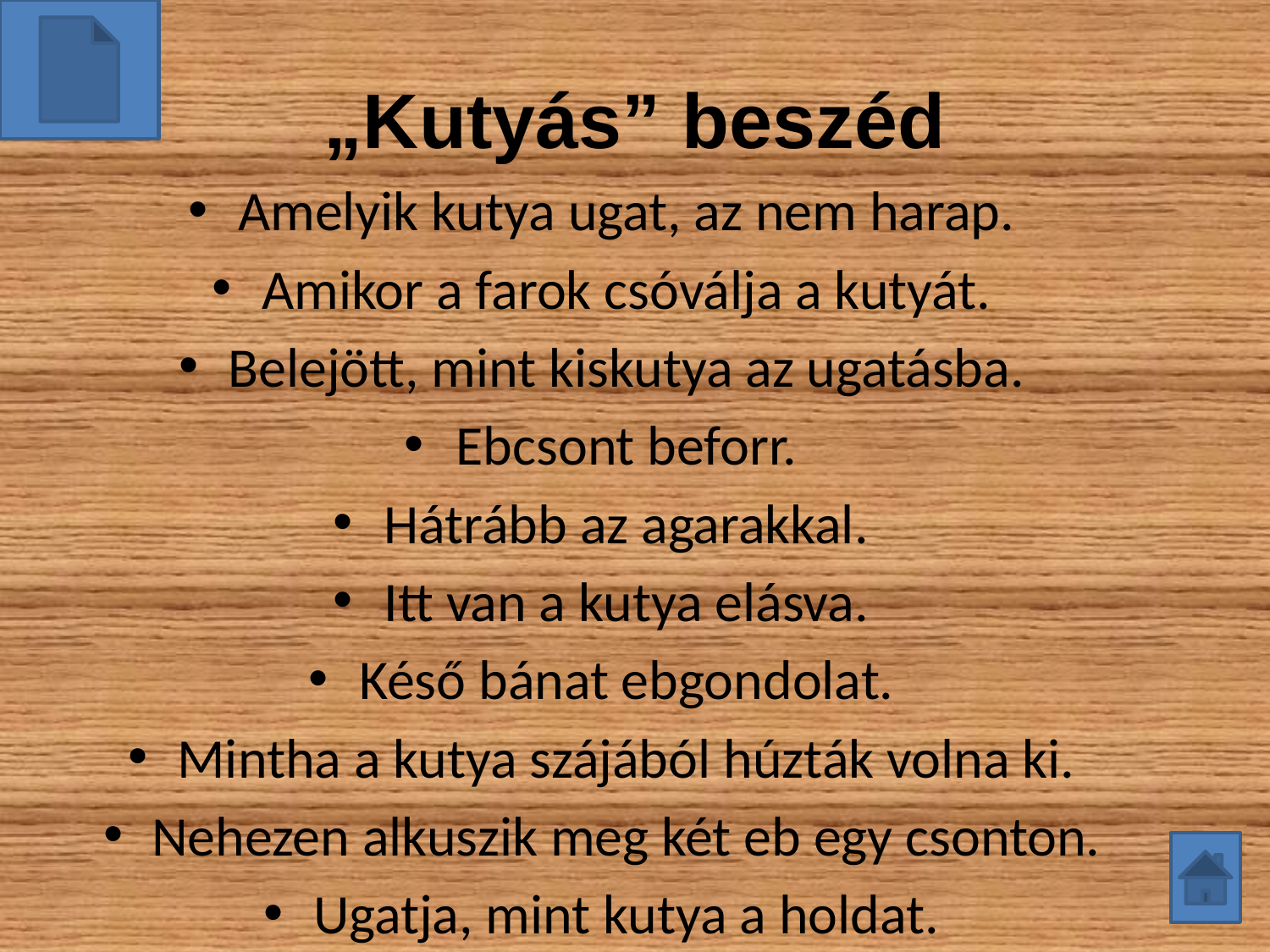

# „Kutyás” beszéd
Amelyik kutya ugat, az nem harap.
Amikor a farok csóválja a kutyát.
Belejött, mint kiskutya az ugatásba.
Ebcsont beforr.
Hátrább az agarakkal.
Itt van a kutya elásva.
Késő bánat ebgondolat.
Mintha a kutya szájából húzták volna ki.
Nehezen alkuszik meg két eb egy csonton.
Ugatja, mint kutya a holdat.